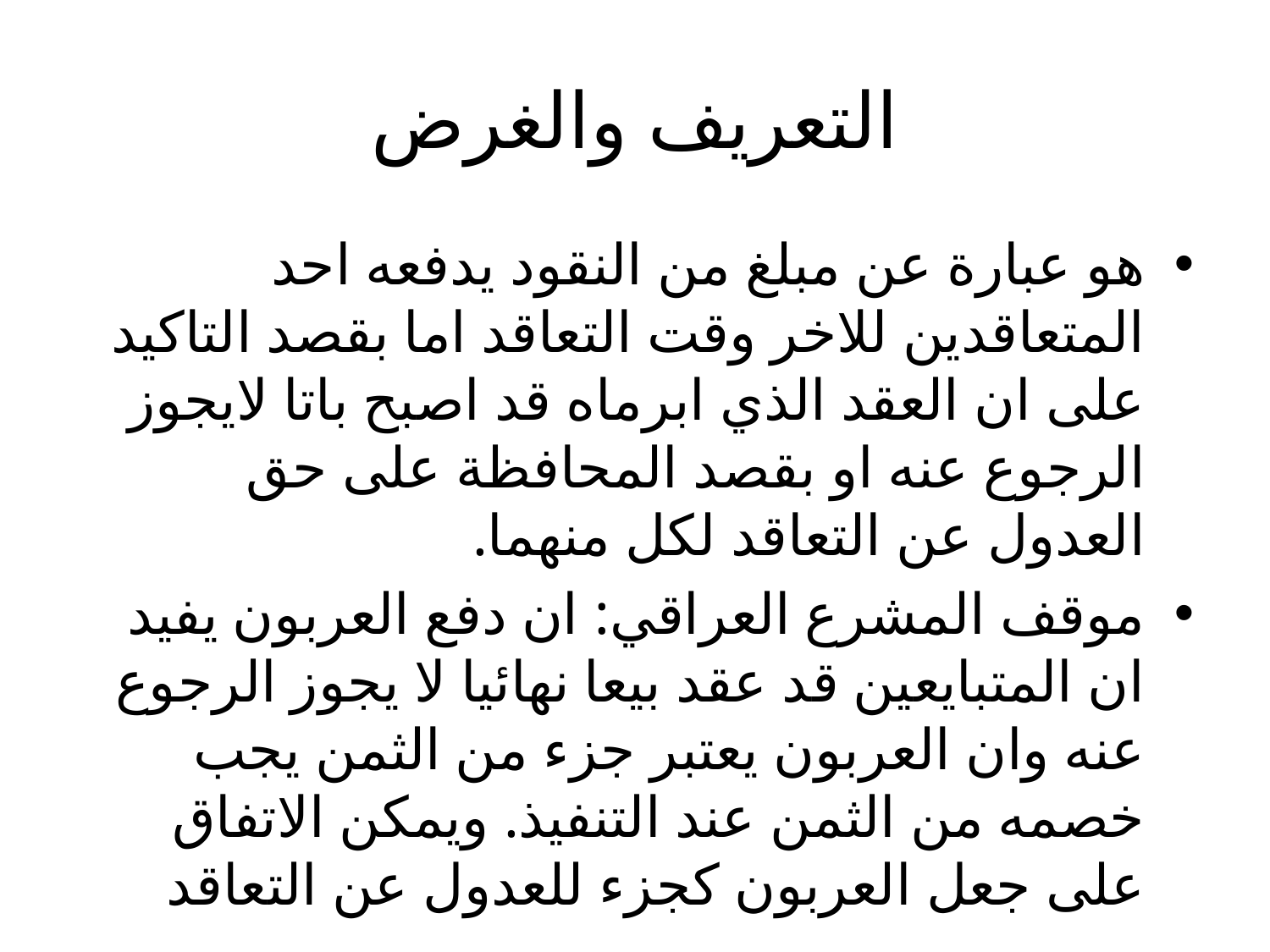

# التعريف والغرض
هو عبارة عن مبلغ من النقود يدفعه احد المتعاقدين للاخر وقت التعاقد اما بقصد التاكيد على ان العقد الذي ابرماه قد اصبح باتا لايجوز الرجوع عنه او بقصد المحافظة على حق العدول عن التعاقد لكل منهما.
موقف المشرع العراقي: ان دفع العربون يفيد ان المتبايعين قد عقد بيعا نهائيا لا يجوز الرجوع عنه وان العربون يعتبر جزء من الثمن يجب خصمه من الثمن عند التنفيذ. ويمكن الاتفاق على جعل العربون كجزء للعدول عن التعاقد